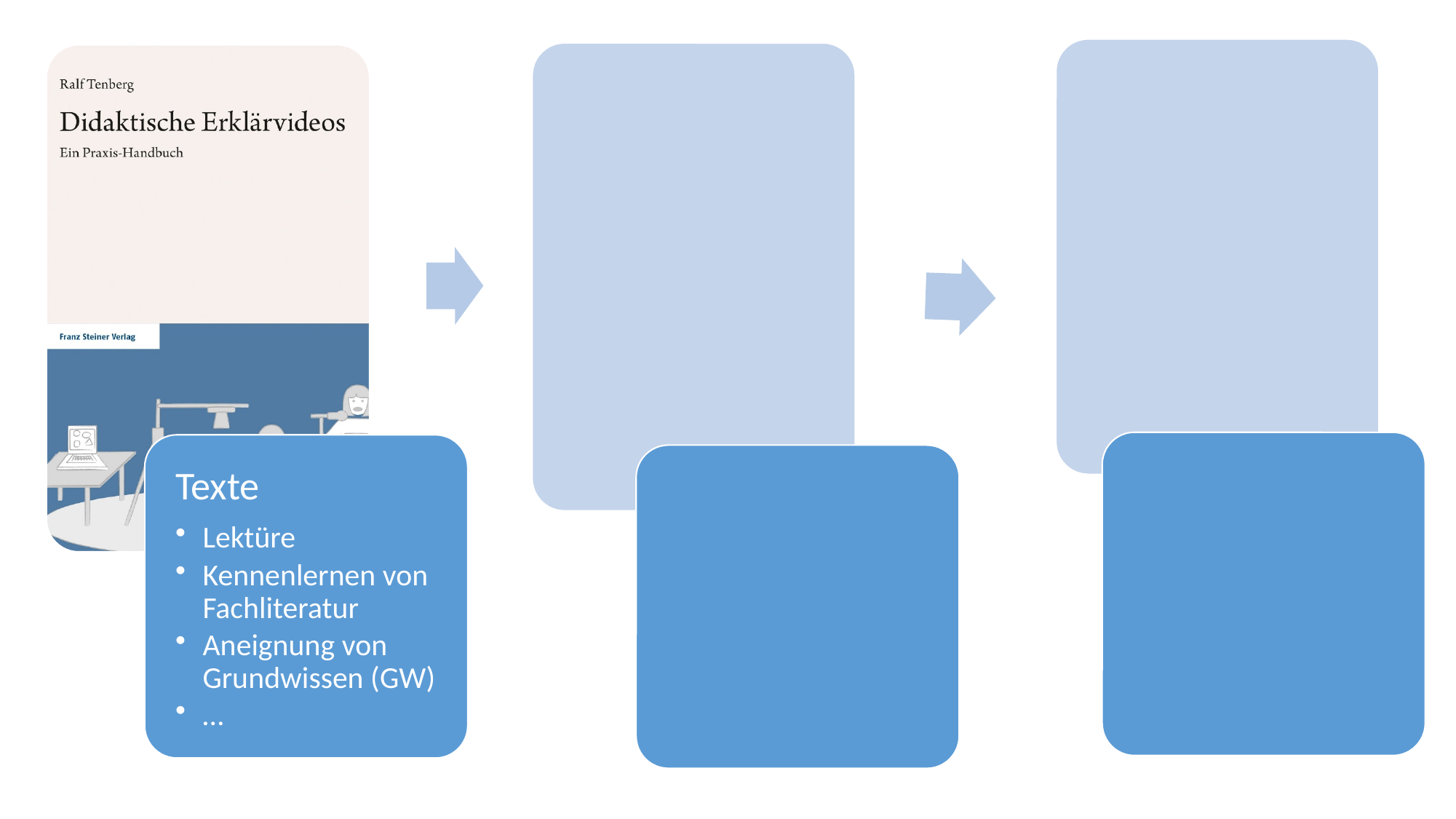

Texte
Lektüre
Kennenlernen von Fachliteratur
Aneignung von Grundwissen (GW)
…